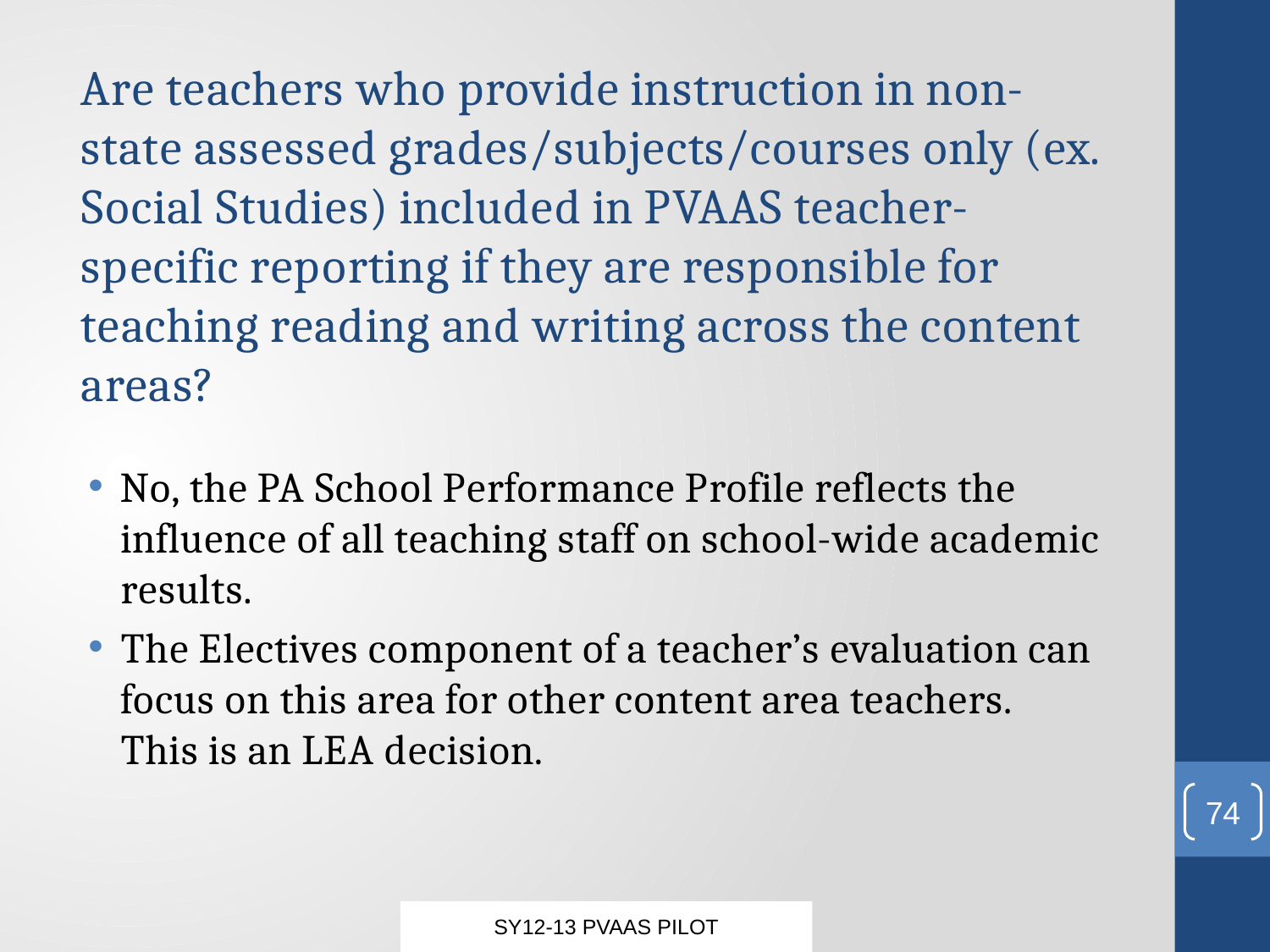

# Are teachers who provide instruction in non-state assessed grades/subjects/courses only (ex. Social Studies) included in PVAAS teacher-specific reporting if they are responsible for teaching reading and writing across the content areas?
No, the PA School Performance Profile reflects the influence of all teaching staff on school-wide academic results.
The Electives component of a teacher’s evaluation can focus on this area for other content area teachers.  This is an LEA decision.

74
SY12-13 PVAAS PILOT